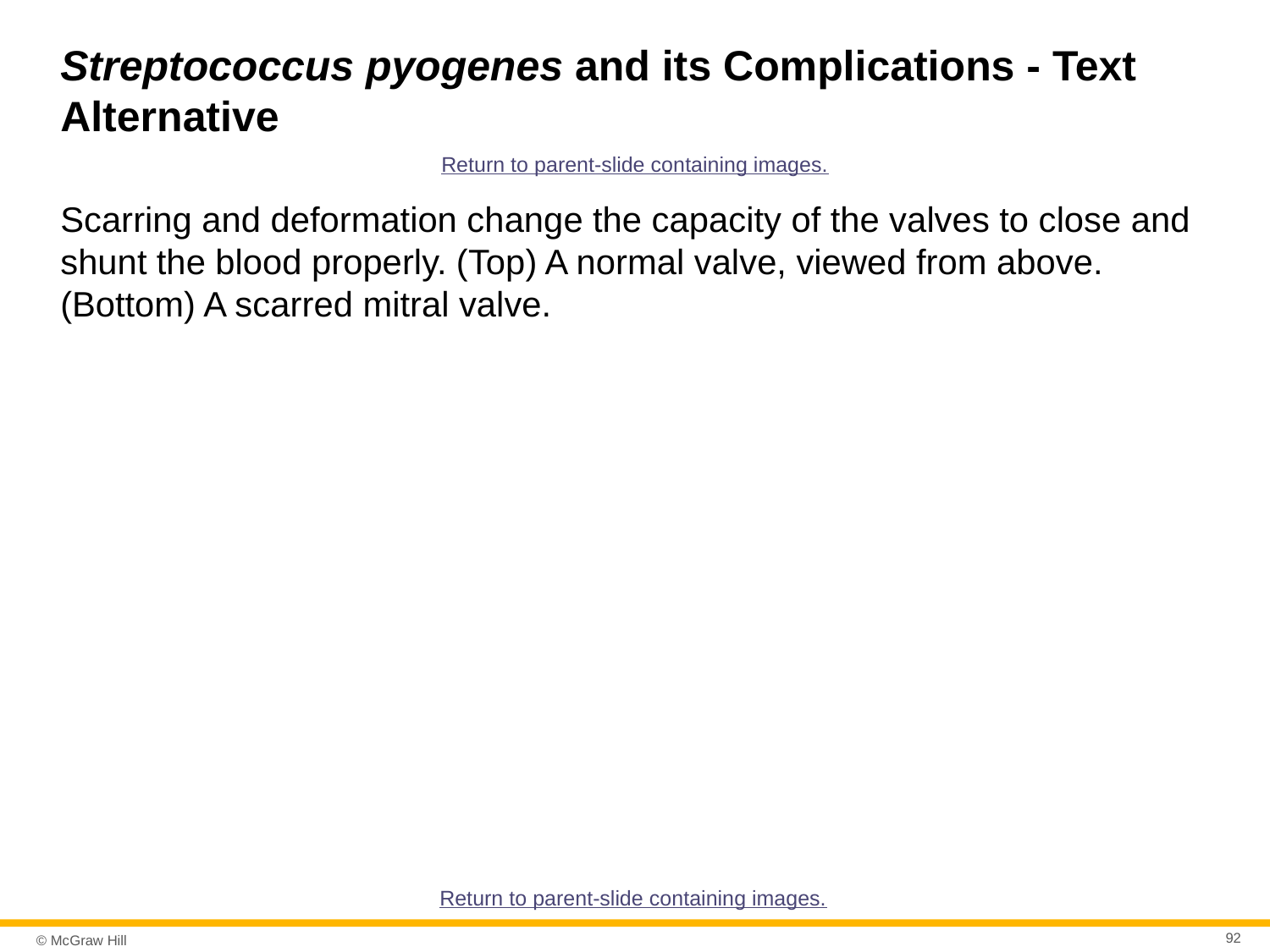

# Streptococcus pyogenes and its Complications - Text Alternative
Return to parent-slide containing images.
Scarring and deformation change the capacity of the valves to close and shunt the blood properly. (Top) A normal valve, viewed from above. (Bottom) A scarred mitral valve.
Return to parent-slide containing images.